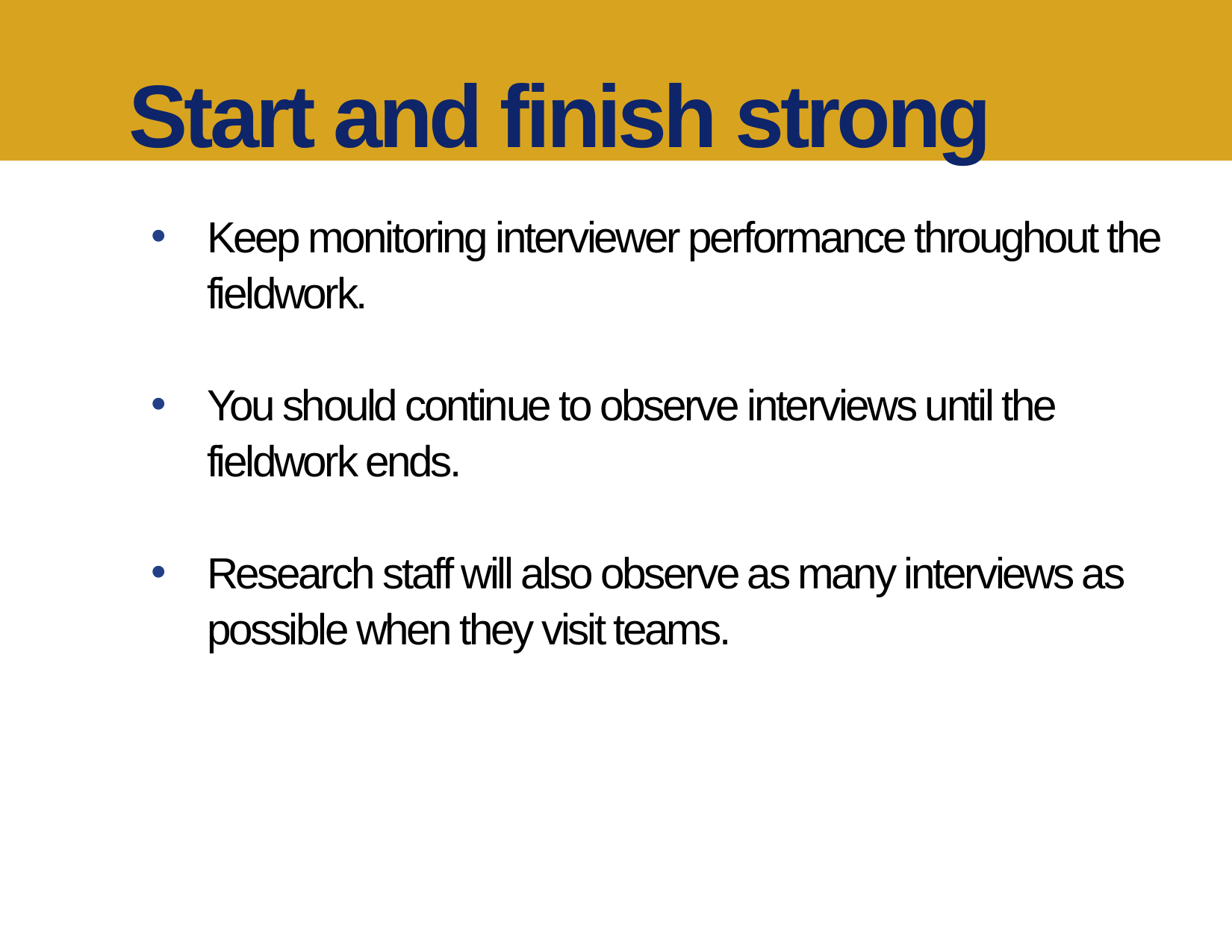

Start and finish strong
Keep monitoring interviewer performance throughout the fieldwork.

You should continue to observe interviews until the fieldwork ends.

Research staff will also observe as many interviews as possible when they visit teams.